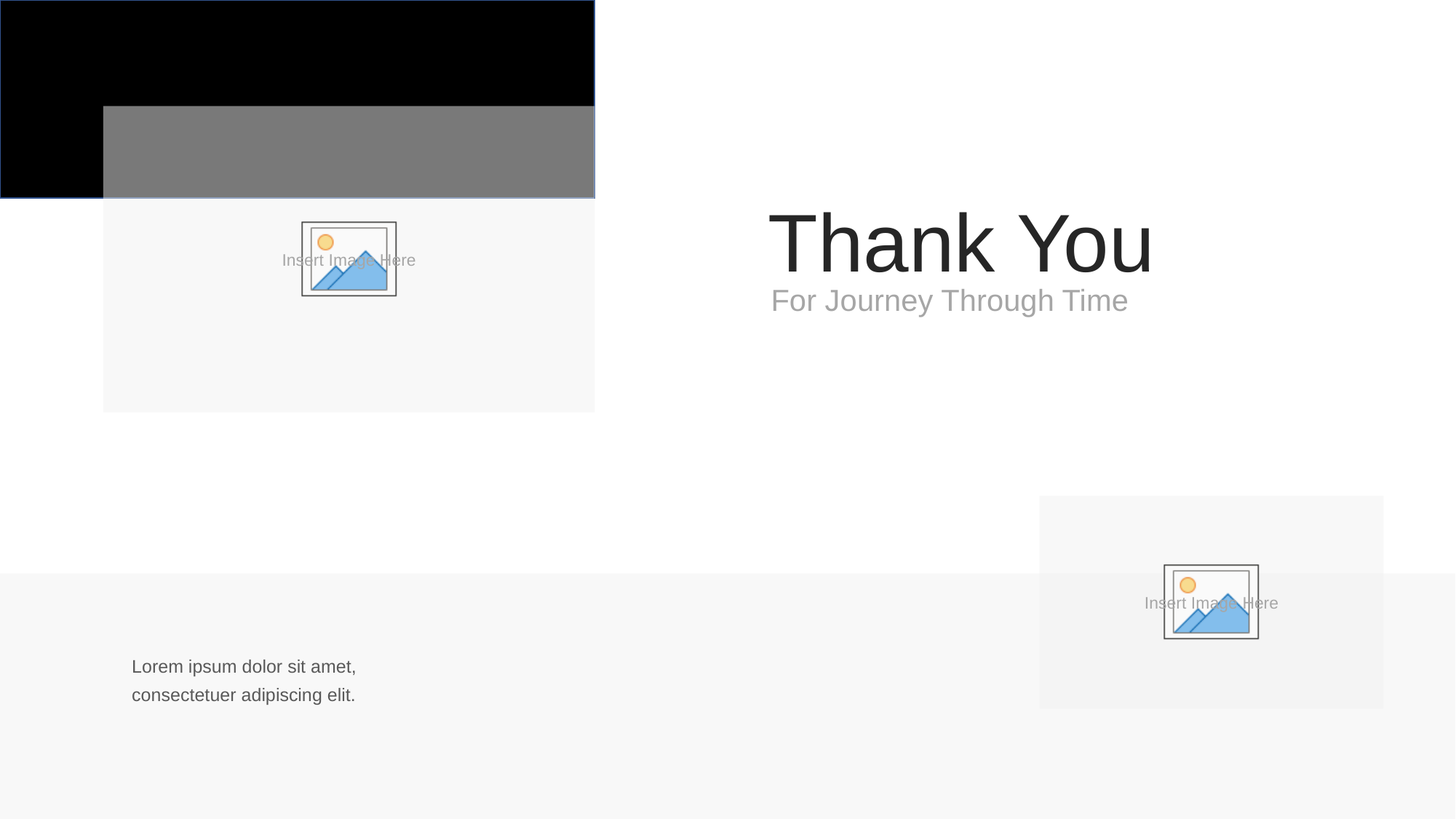

Thank You
For Journey Through Time

Lorem ipsum dolor sit amet, consectetuer adipiscing elit.